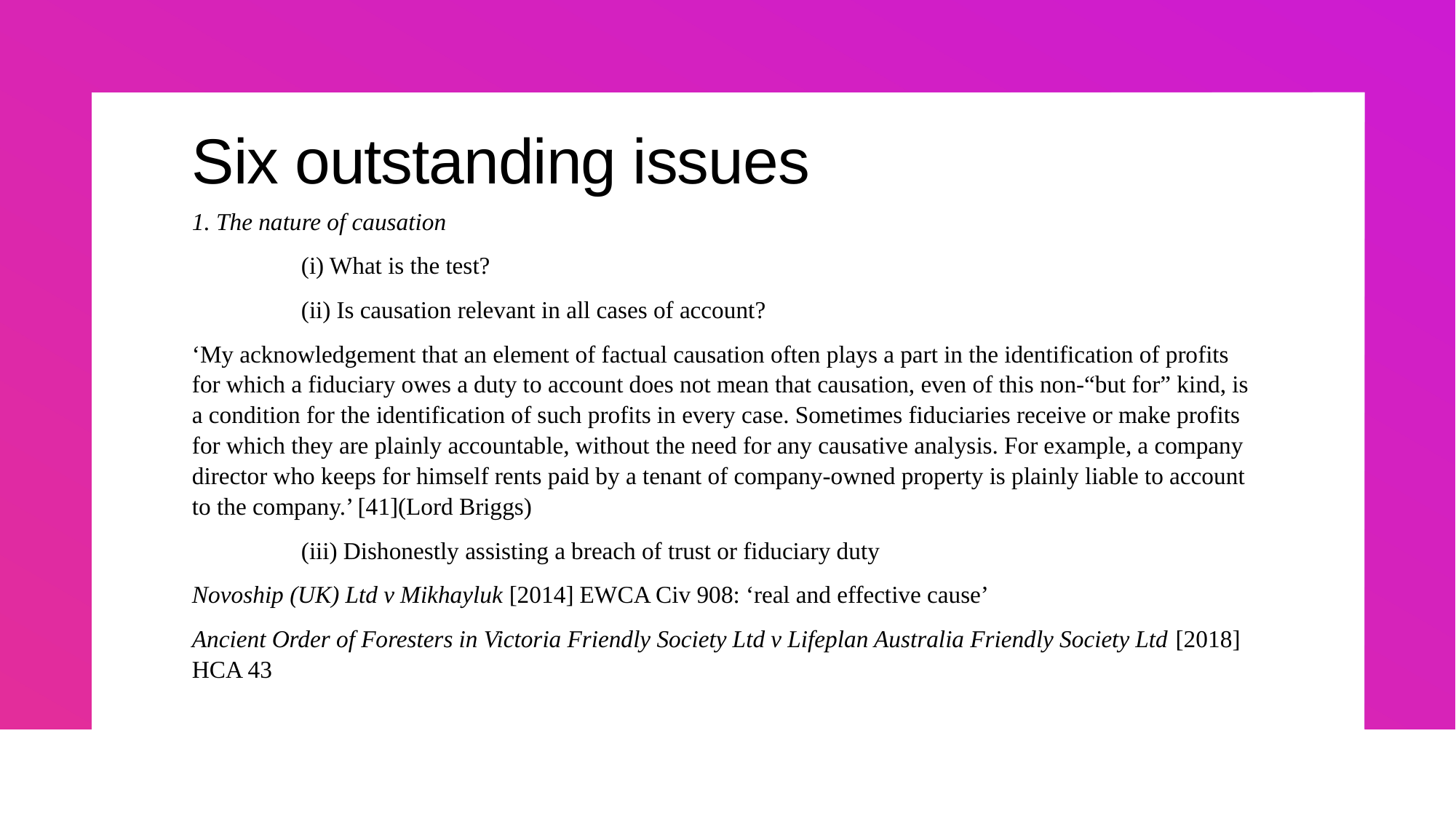

# Six outstanding issues
1. The nature of causation
	(i) What is the test?
	(ii) Is causation relevant in all cases of account?
‘My acknowledgement that an element of factual causation often plays a part in the identification of profits for which a fiduciary owes a duty to account does not mean that causation, even of this non-“but for” kind, is a condition for the identification of such profits in every case. Sometimes fiduciaries receive or make profits for which they are plainly accountable, without the need for any causative analysis. For example, a company director who keeps for himself rents paid by a tenant of company-owned property is plainly liable to account to the company.’ [41](Lord Briggs)
	(iii) Dishonestly assisting a breach of trust or fiduciary duty
Novoship (UK) Ltd v Mikhayluk [2014] EWCA Civ 908: ‘real and effective cause’
Ancient Order of Foresters in Victoria Friendly Society Ltd v Lifeplan Australia Friendly Society Ltd [2018] HCA 43